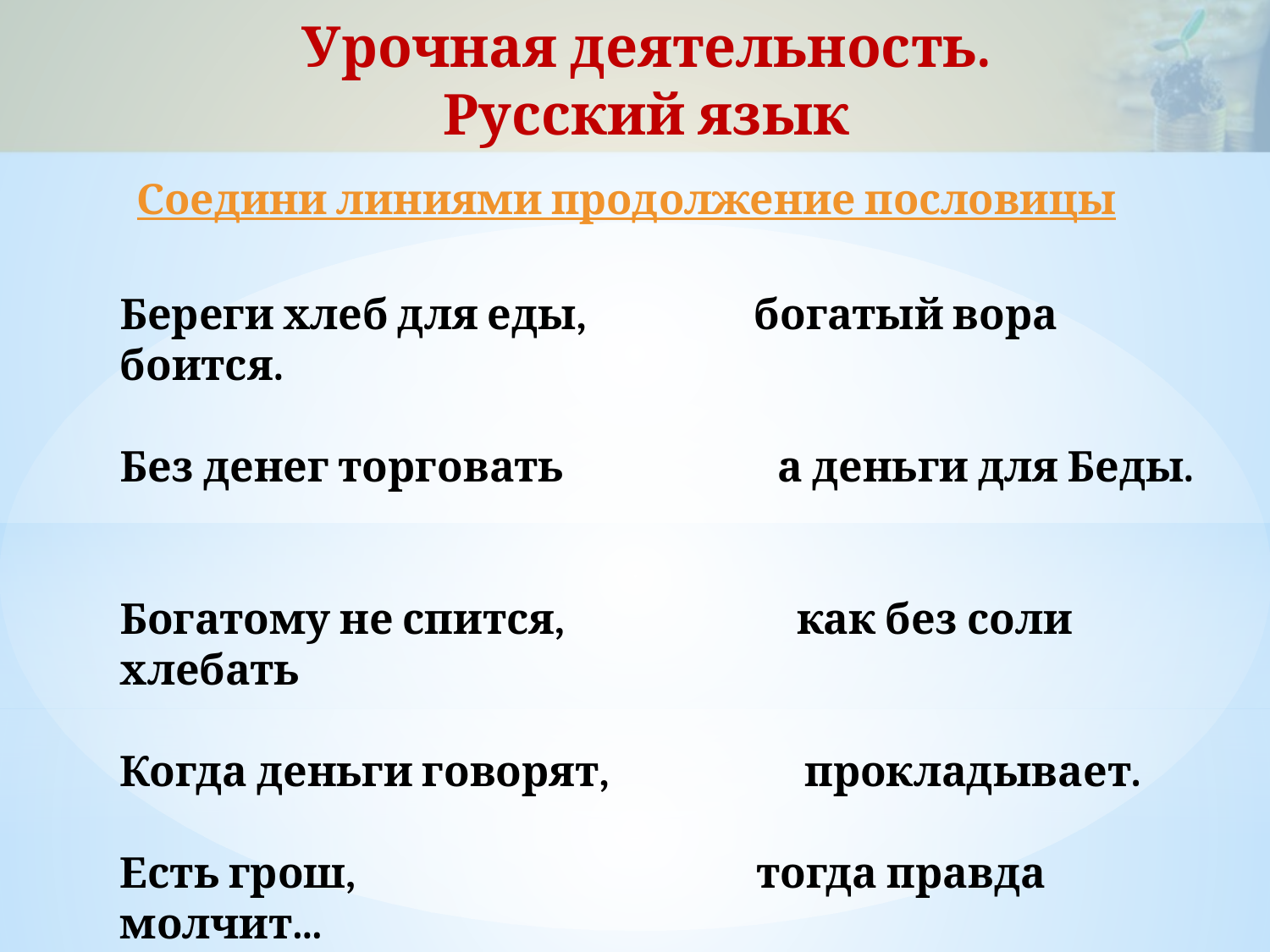

Урочная деятельность.
Русский язык
Соедини линиями продолжение пословицы

Береги хлеб для еды,                  богатый вора боится.

Без денег торговать                       а деньги для Беды.

Богатому не спится,                         как без соли хлебать

Когда деньги говорят,                     прокладывает.

Есть грош,                                           тогда правда молчит...

Денежка дорожку                                так будет и рожь